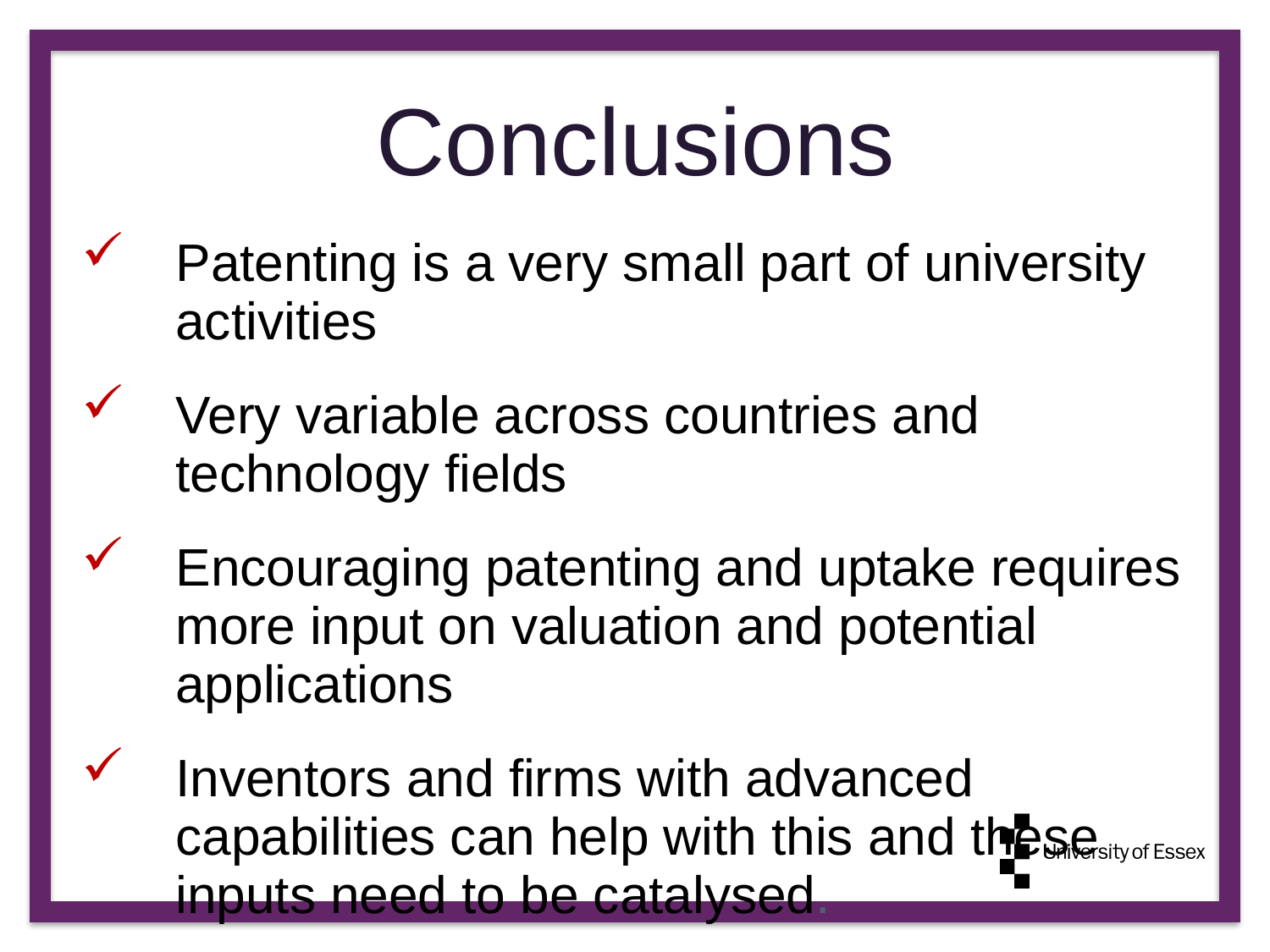

# Conclusions
Patenting is a very small part of university activities
Very variable across countries and technology fields
Encouraging patenting and uptake requires more input on valuation and potential applications
Inventors and firms with advanced capabilities can help with this and these inputs need to be catalysed.